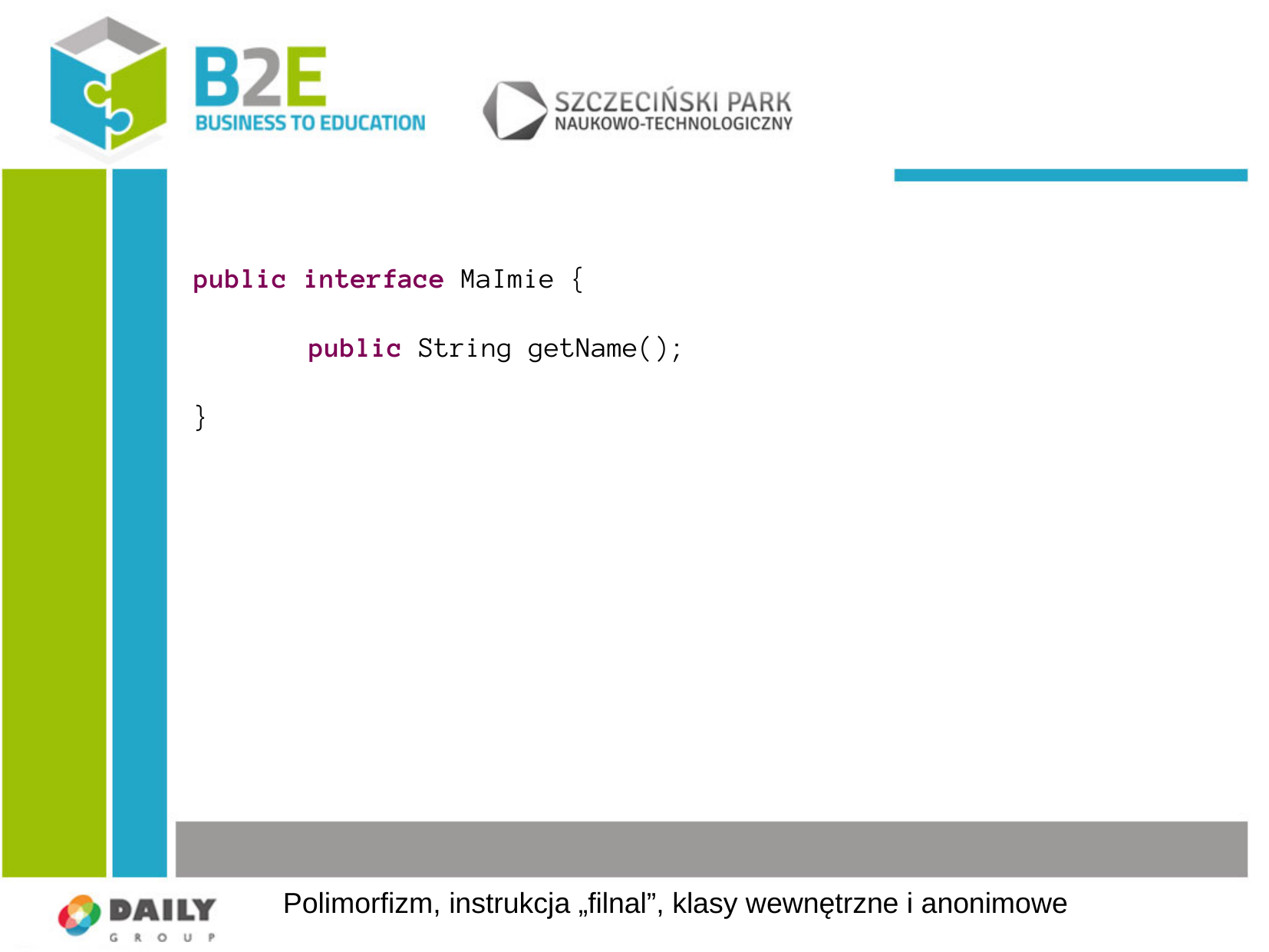

public interface MaImie {

	public String getName();

}
Polimorfizm, instrukcja „filnal”, klasy wewnętrzne i anonimowe